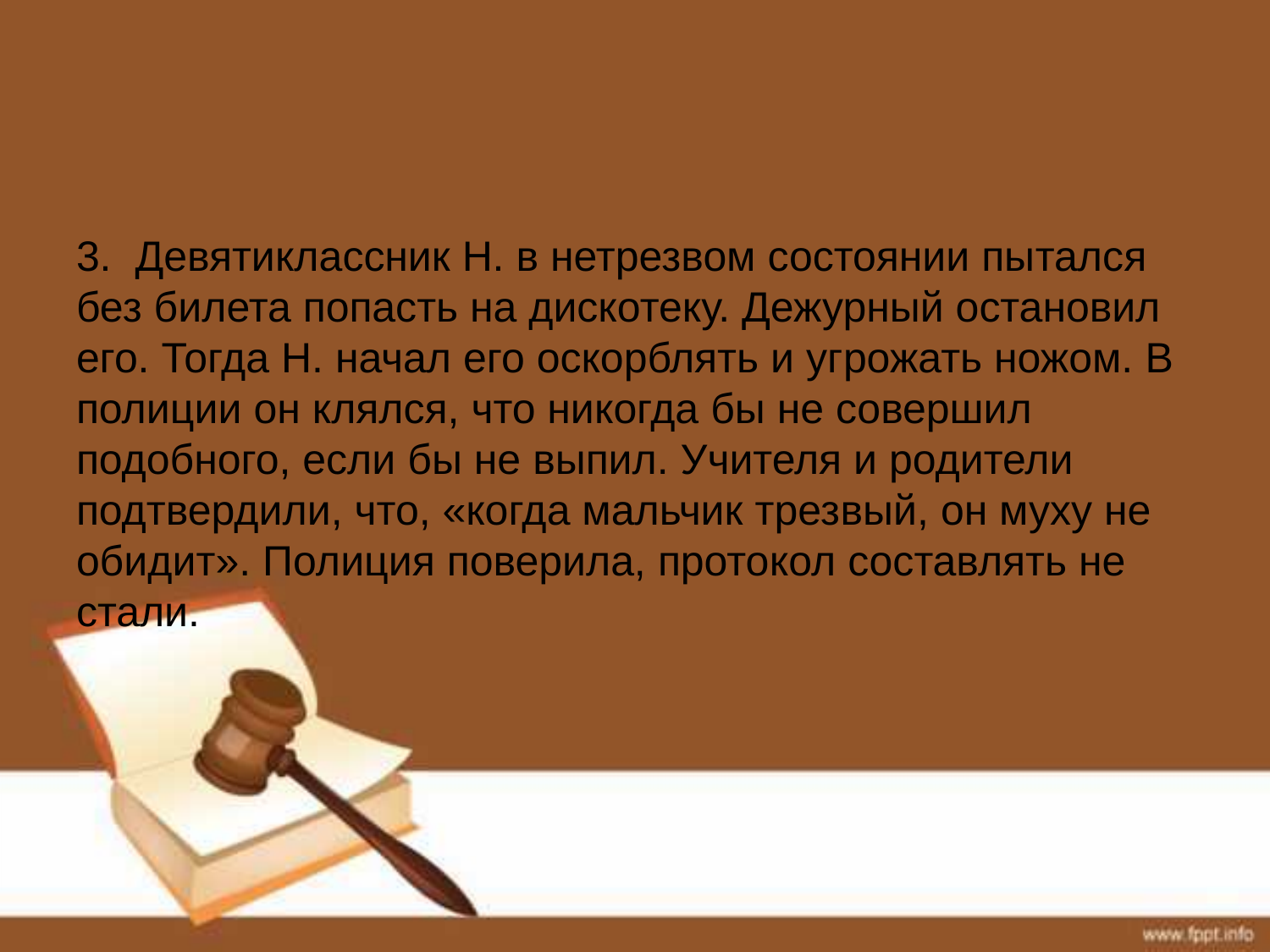

#
3.  Девятиклассник Н. в нетрезвом состоянии пы­тался без билета попасть на дискотеку. Дежурный остановил его. Тогда Н. начал его оскорблять и уг­рожать ножом. В полиции он клялся, что никогда бы не совершил подобного, если бы не выпил. Учителя и родители подтвердили, что, «когда мальчик трез­вый, он муху не обидит». Полиция поверила, прото­кол составлять не стали.